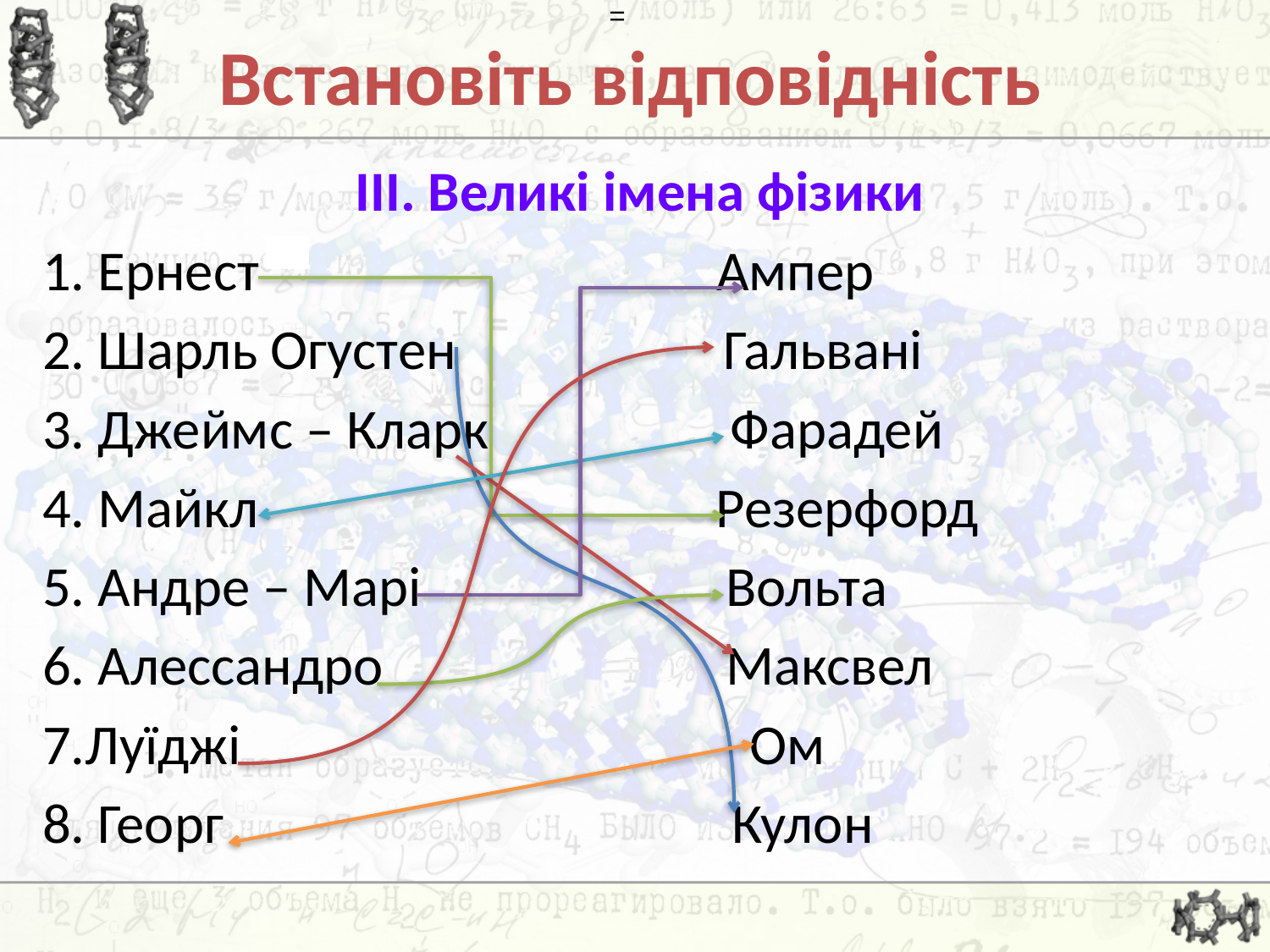

=
# Встановіть відповідність

ІІІ. Великі імена фізики
1. Ернест                                    Ампер
2. Шарль Огустен                     Гальвані
3. Джеймс – Кларк                   Фарадей
4. Майкл                                    Резерфорд
5. Андре – Марі                        Вольта
6. Алессандро                           Максвел
7.Луїджі                                        Ом
8. Георг                                        Кулон